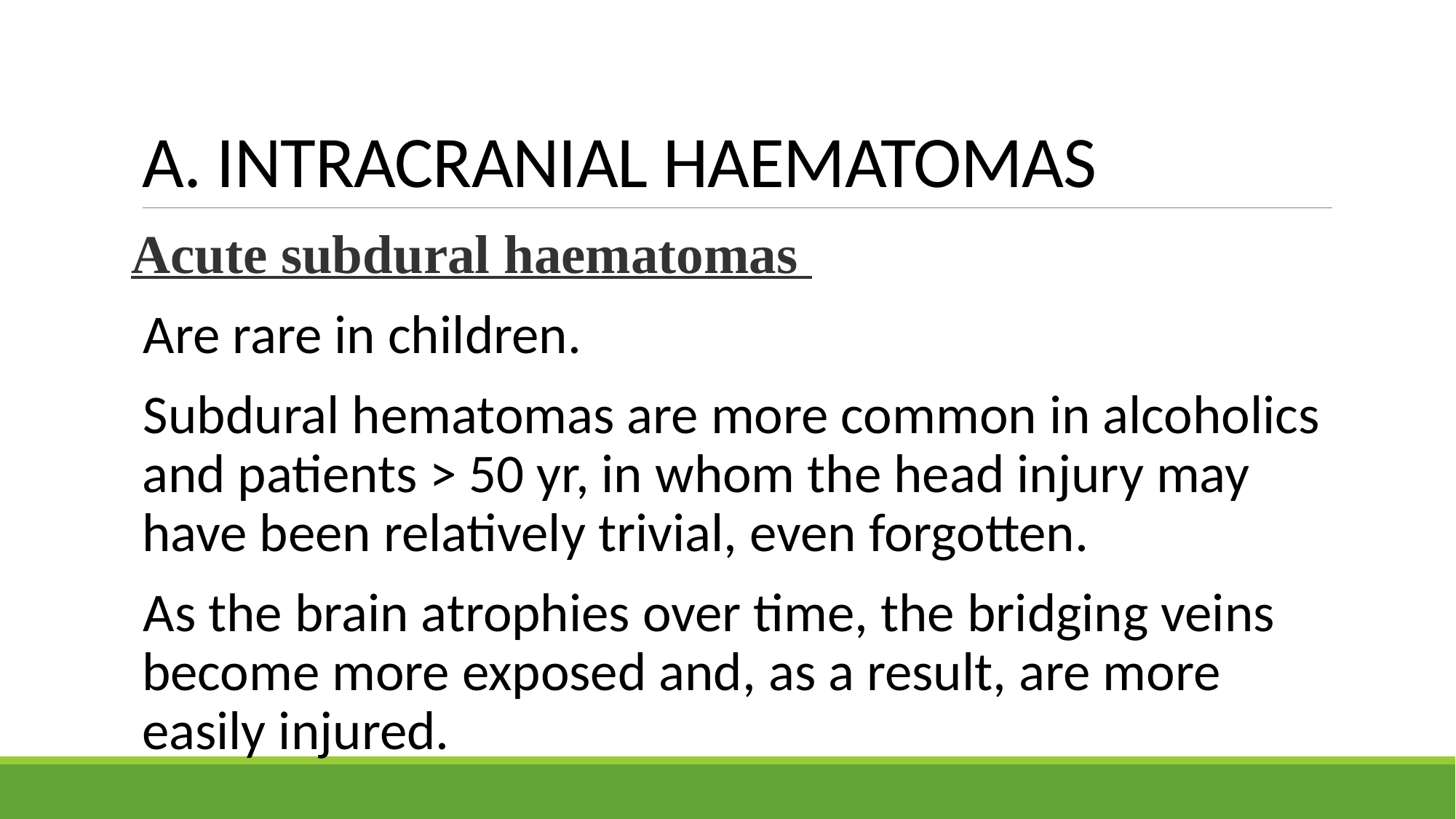

# A. INTRACRANIAL HAEMATOMAS
Acute subdural haematomas
Are rare in children.
Subdural hematomas are more common in alcoholics and patients > 50 yr, in whom the head injury may have been relatively trivial, even forgotten.
As the brain atrophies over time, the bridging veins become more exposed and, as a result, are more easily injured.